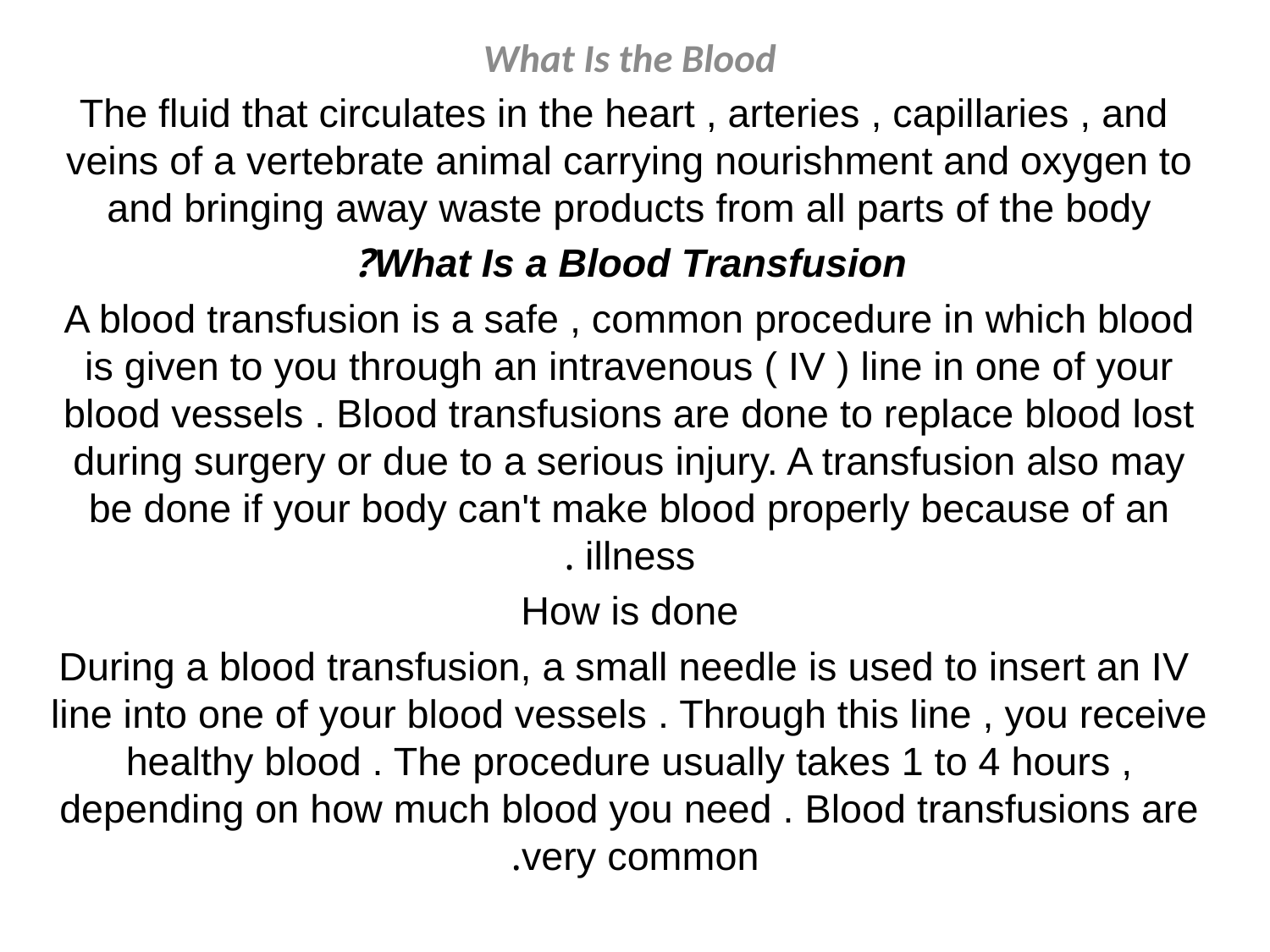

What Is the Blood
 The fluid that circulates in the heart , arteries , capillaries , and veins of a vertebrate animal carrying nourishment and oxygen to and bringing away waste products from all parts of the body
What Is a Blood Transfusion?
A blood transfusion is a safe , common procedure in which blood is given to you through an intravenous ( IV ) line in one of your blood vessels . Blood transfusions are done to replace blood lost during surgery or due to a serious injury. A transfusion also may be done if your body can't make blood properly because of an illness .
How is done
 During a blood transfusion, a small needle is used to insert an IV line into one of your blood vessels . Through this line , you receive healthy blood . The procedure usually takes 1 to 4 hours , depending on how much blood you need . Blood transfusions are very common.